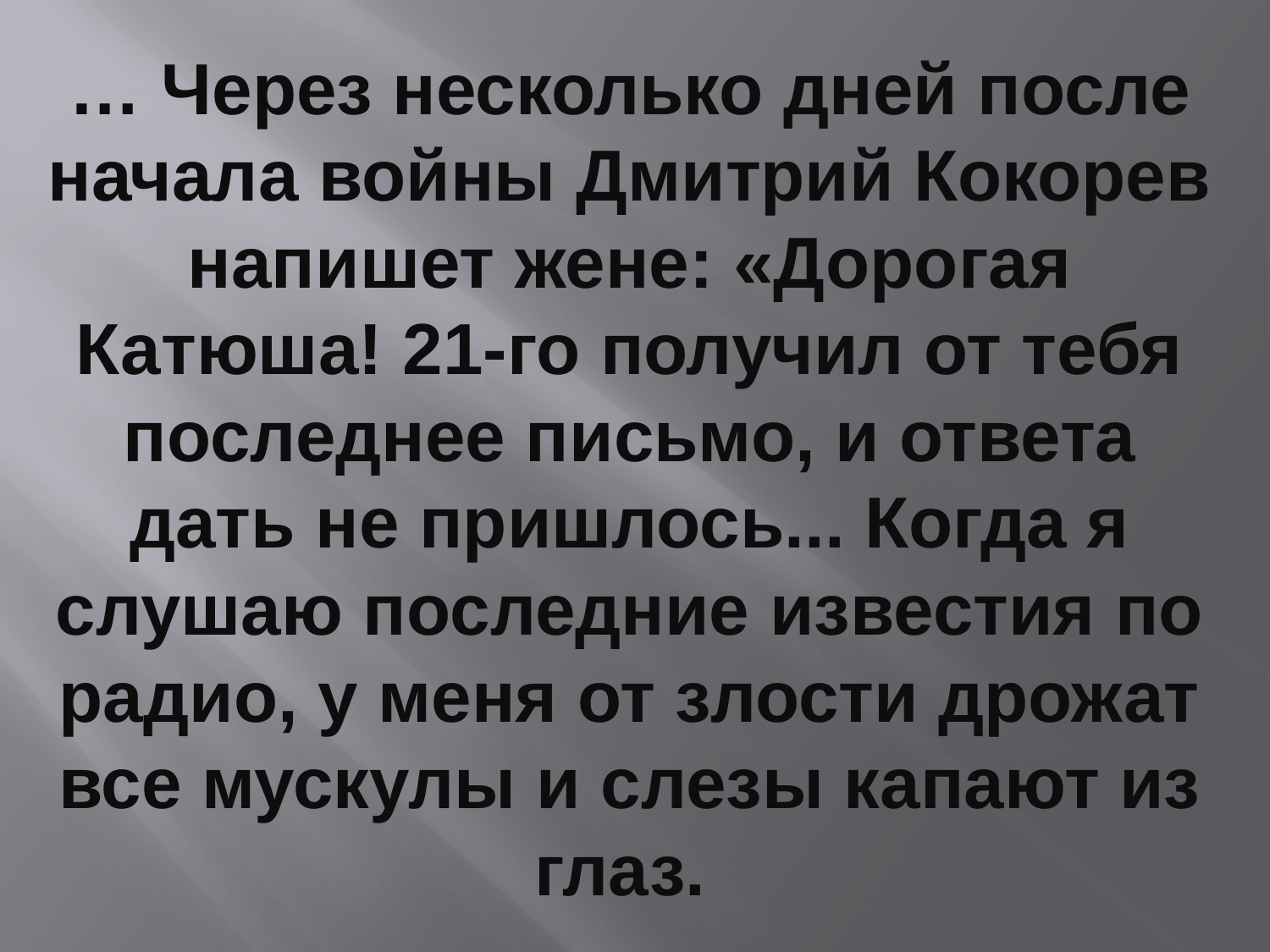

# … Через несколько дней после начала войны Дмитрий Кокорев напишет жене: «Дорогая Катюша! 21-го получил от тебя последнее письмо, и ответа дать не пришлось... Когда я слушаю последние известия по радио, у меня от злости дрожат все мускулы и слезы капают из глаз.